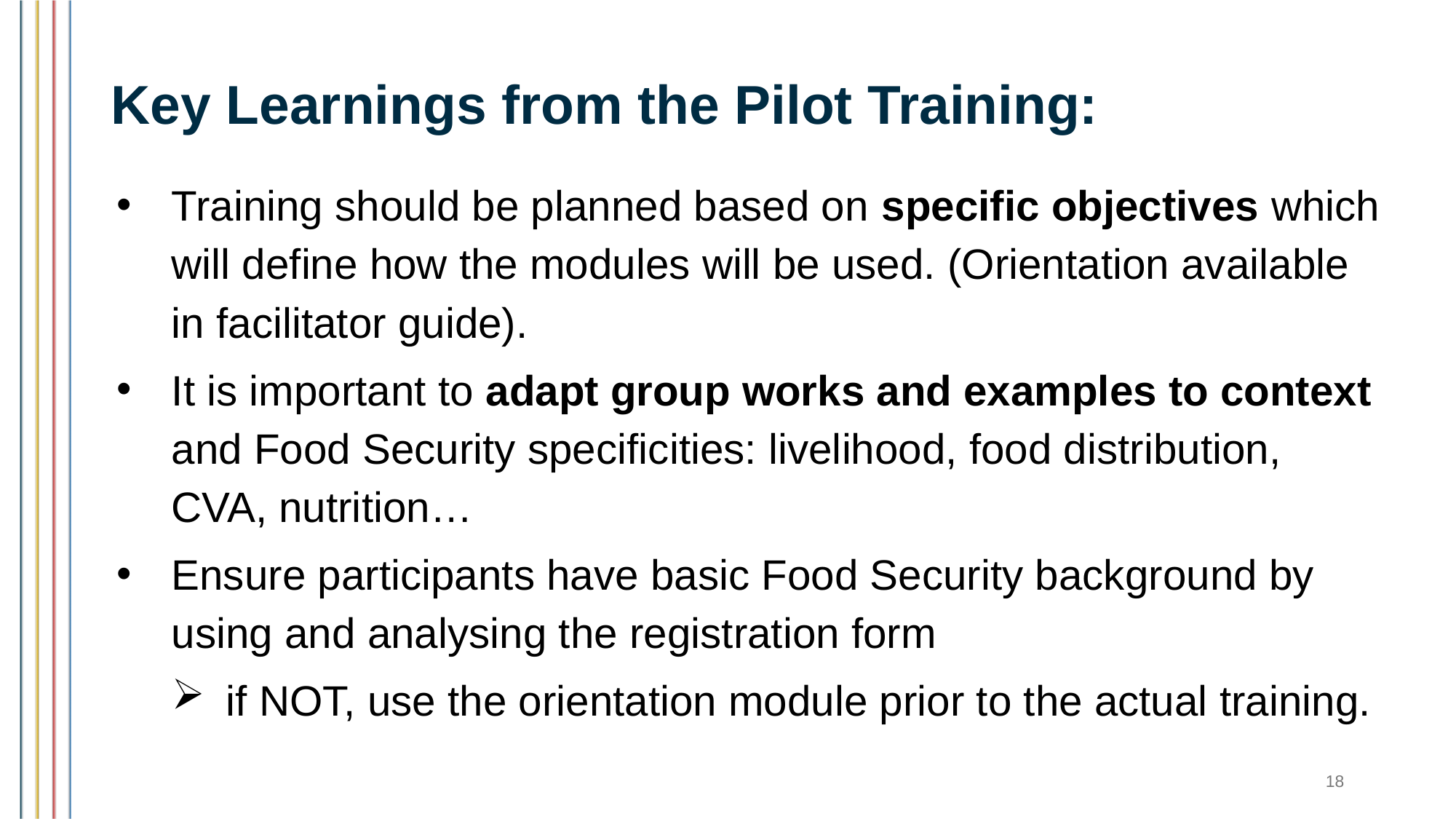

# Key Learnings from the Pilot Training:
Training should be planned based on specific objectives which will define how the modules will be used. (Orientation available in facilitator guide).
It is important to adapt group works and examples to context and Food Security specificities: livelihood, food distribution, CVA, nutrition…
Ensure participants have basic Food Security background by using and analysing the registration form
if NOT, use the orientation module prior to the actual training.
18